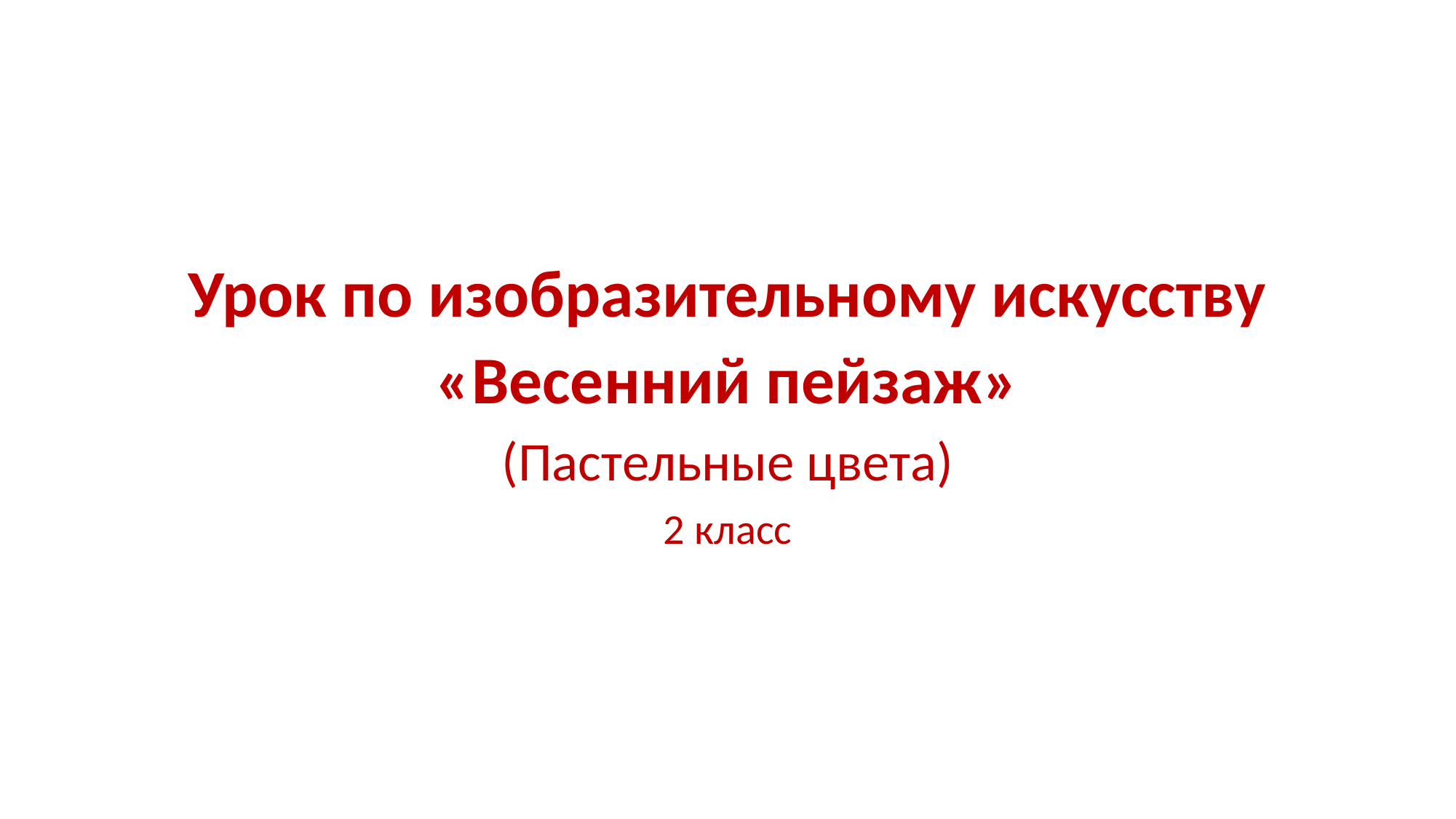

Урок по изобразительному искусству
«Весенний пейзаж»
(Пастельные цвета)
2 класс